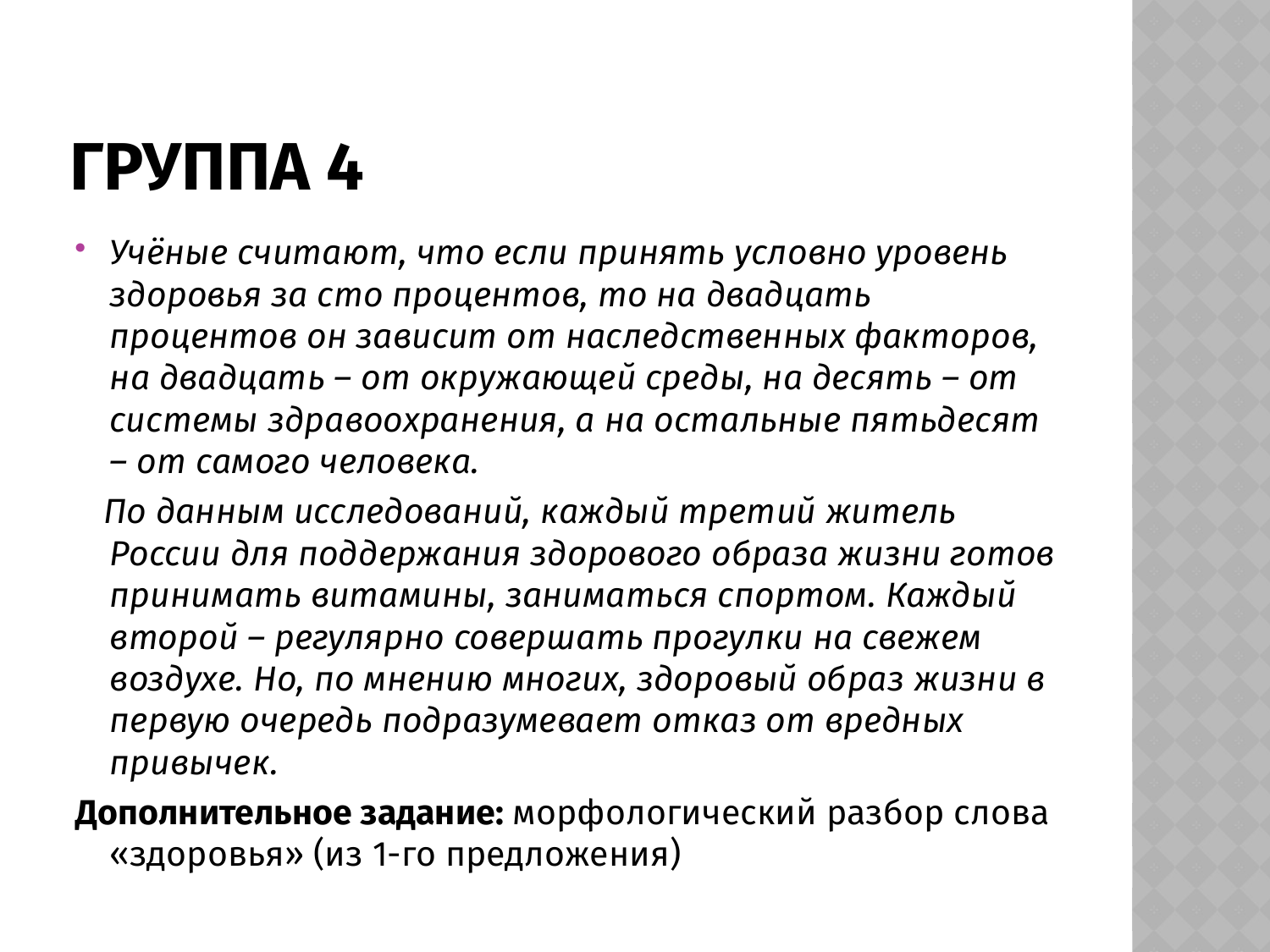

# Группа 4
Учёные считают, что если принять условно уровень здоровья за сто процентов, то на двадцать процентов он зависит от наследственных факторов, на двадцать – от окружающей среды, на десять – от системы здравоохранения, а на остальные пятьдесят – от самого человека.
   По данным исследований, каждый третий житель России для поддержания здорового образа жизни готов принимать витамины, заниматься спортом. Каждый второй – регулярно совершать прогулки на свежем воздухе. Но, по мнению многих, здоровый образ жизни в первую очередь подразумевает отказ от вредных привычек.
Дополнительное задание: морфологический разбор слова «здоровья» (из 1-го предложения)